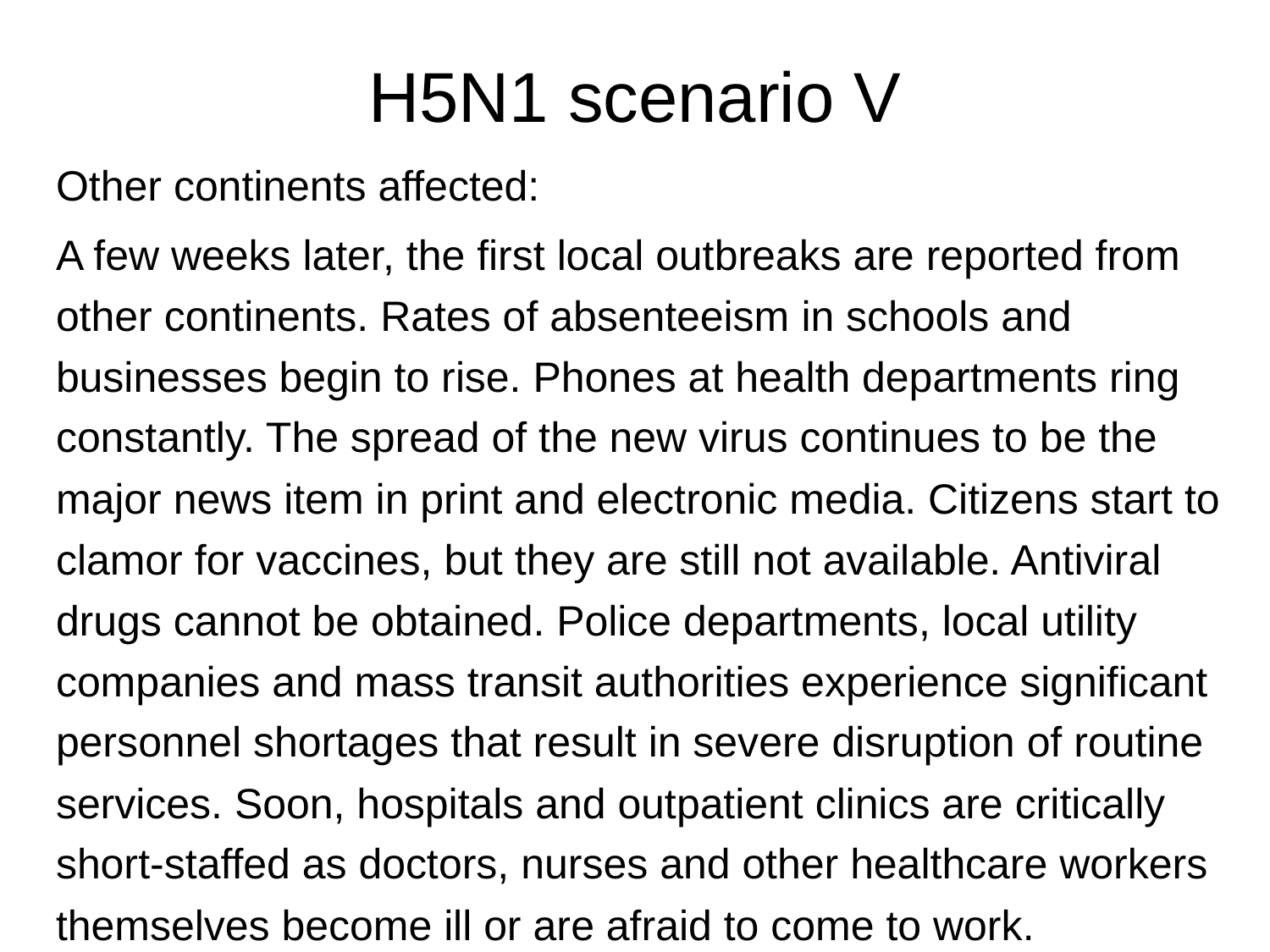

# H5N1 scenario V
Other continents affected:
A few weeks later, the first local outbreaks are reported from other continents. Rates of absenteeism in schools and businesses begin to rise. Phones at health departments ring constantly. The spread of the new virus continues to be the major news item in print and electronic media. Citizens start to clamor for vaccines, but they are still not available. Antiviral drugs cannot be obtained. Police departments, local utility companies and mass transit authorities experience significant personnel shortages that result in severe disruption of routine services. Soon, hospitals and outpatient clinics are critically short-staffed as doctors, nurses and other healthcare workers themselves become ill or are afraid to come to work.